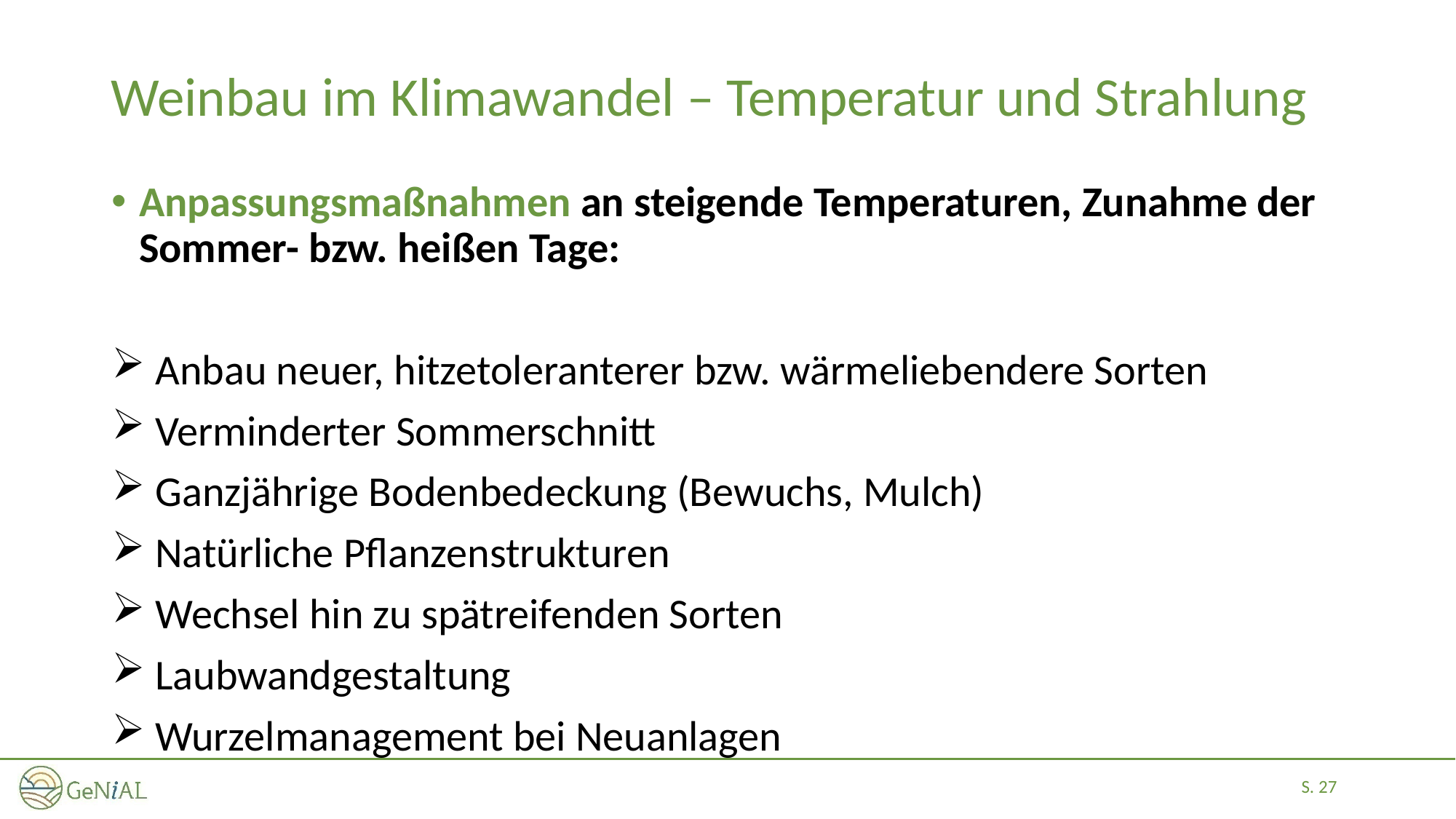

# Weinbau im Klimawandel – Temperatur und Strahlung
Anpassungsmaßnahmen an steigende Temperaturen, Zunahme der Sommer- bzw. heißen Tage:

 Anbau neuer, hitzetoleranterer bzw. wärmeliebendere Sorten
 Verminderter Sommerschnitt
 Ganzjährige Bodenbedeckung (Bewuchs, Mulch)
 Natürliche Pflanzenstrukturen
 Wechsel hin zu spätreifenden Sorten
 Laubwandgestaltung
 Wurzelmanagement bei Neuanlagen